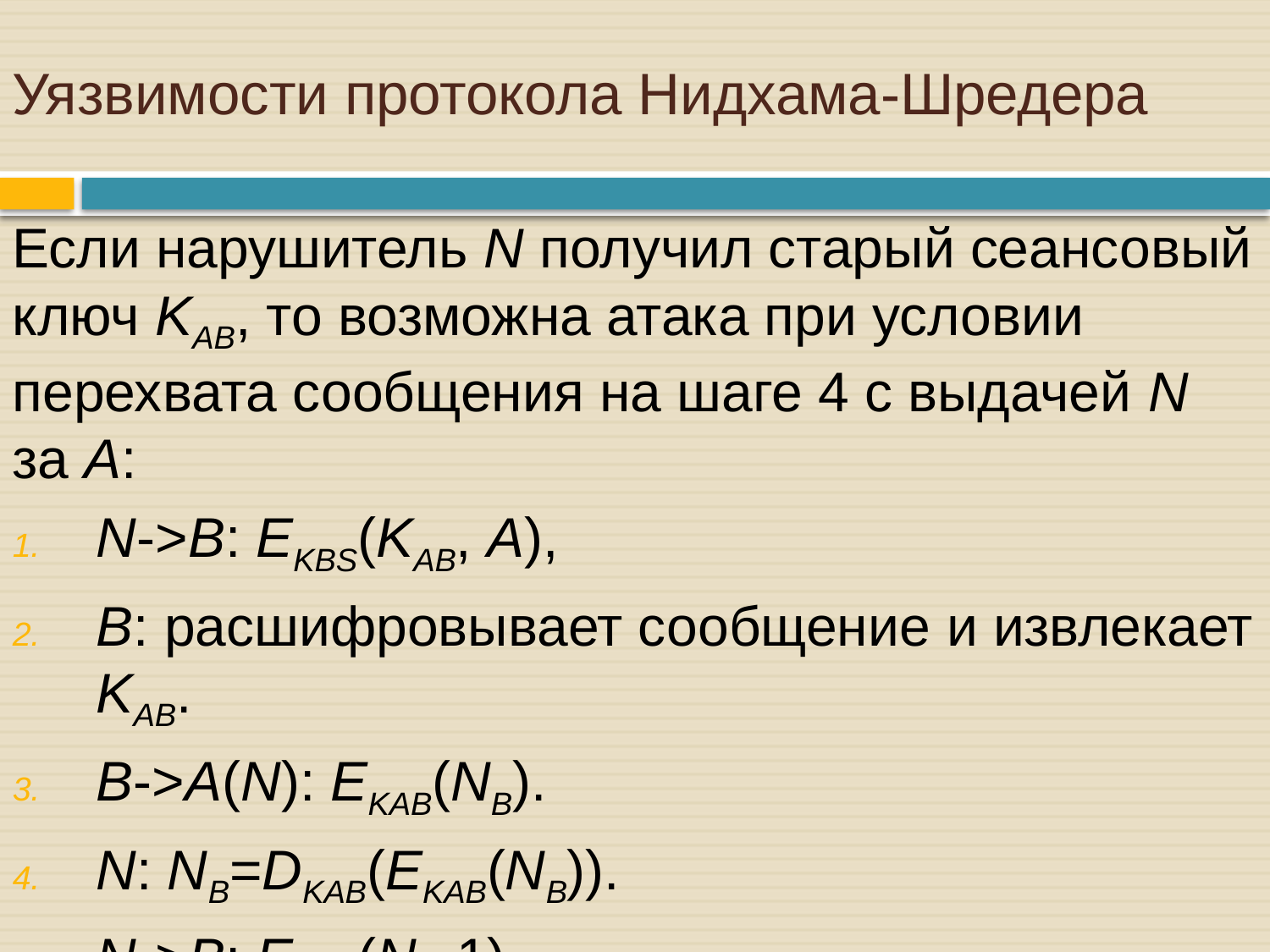

# Уязвимости протокола Нидхама-Шредера
Если нарушитель N получил старый сеансовый ключ KAB, то возможна атака при условии перехвата сообщения на шаге 4 с выдачей N за A:
N->B: EKBS(KAB, A),
B: расшифровывает сообщение и извлекает KAB.
B->A(N): EKAB(NB).
N: NB=DKAB(EKAB(NB)).
N->B: EKAB(NB-1).